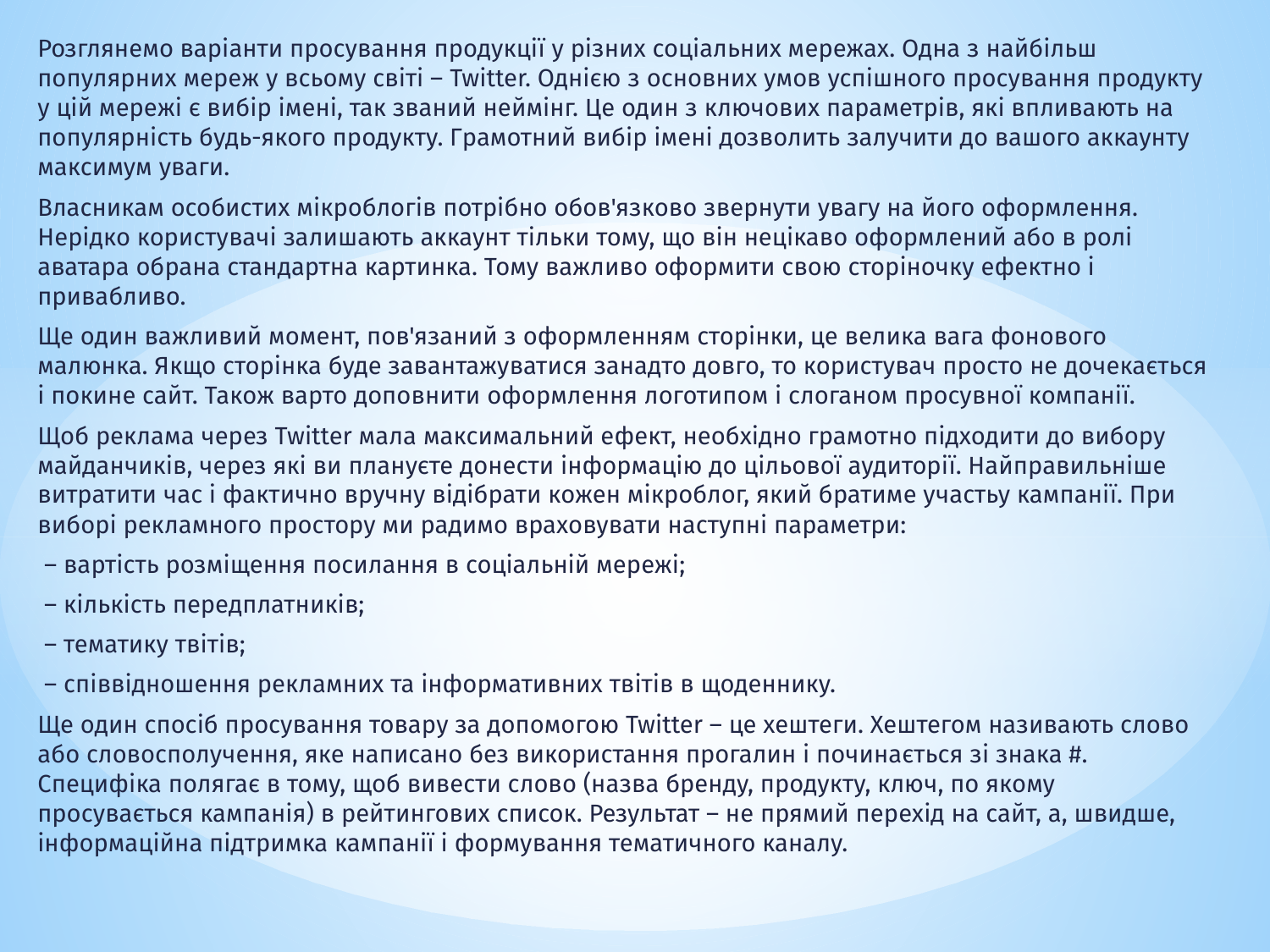

Розглянемо варіанти просування продукції у різних соціальних мережах. Одна з найбільш популярних мереж у всьому світі – Twitter. Однією з основних умов успішного просування продукту у цій мережі є вибір імені, так званий неймінг. Це один з ключових параметрів, які впливають на популярність будь-якого продукту. Грамотний вибір імені дозволить залучити до вашого аккаунту максимум уваги.
Власникам особистих мікроблогів потрібно обов'язково звернути увагу на його оформлення. Нерідко користувачі залишають аккаунт тільки тому, що він нецікаво оформлений або в ролі аватара обрана стандартна картинка. Тому важливо оформити свою сторіночку ефектно і привабливо.
Ще один важливий момент, пов'язаний з оформленням сторінки, це велика вага фонового малюнка. Якщо сторінка буде завантажуватися занадто довго, то користувач просто не дочекається і покине сайт. Також варто доповнити оформлення логотипом і слоганом просувної компанії.
Щоб реклама через Twitter мала максимальний ефект, необхідно грамотно підходити до вибору майданчиків, через які ви плануєте донести інформацію до цільової аудиторії. Найправильніше витратити час і фактично вручну відібрати кожен мікроблог, який братиме участьу кампанії. При виборі рекламного простору ми радимо враховувати наступні параметри:
 – вартість розміщення посилання в соціальній мережі;
 – кількість передплатників;
 – тематику твітів;
 – співвідношення рекламних та інформативних твітів в щоденнику.
Ще один спосіб просування товару за допомогою Twitter – це хештеги. Хештегом називають слово або словосполучення, яке написано без використання прогалин і починається зі знака #. Cпецифіка полягає в тому, щоб вивести слово (назва бренду, продукту, ключ, по якому просувається кампанія) в рейтингових список. Результат – не прямий перехід на сайт, а, швидше, інформаційна підтримка кампанії і формування тематичного каналу.